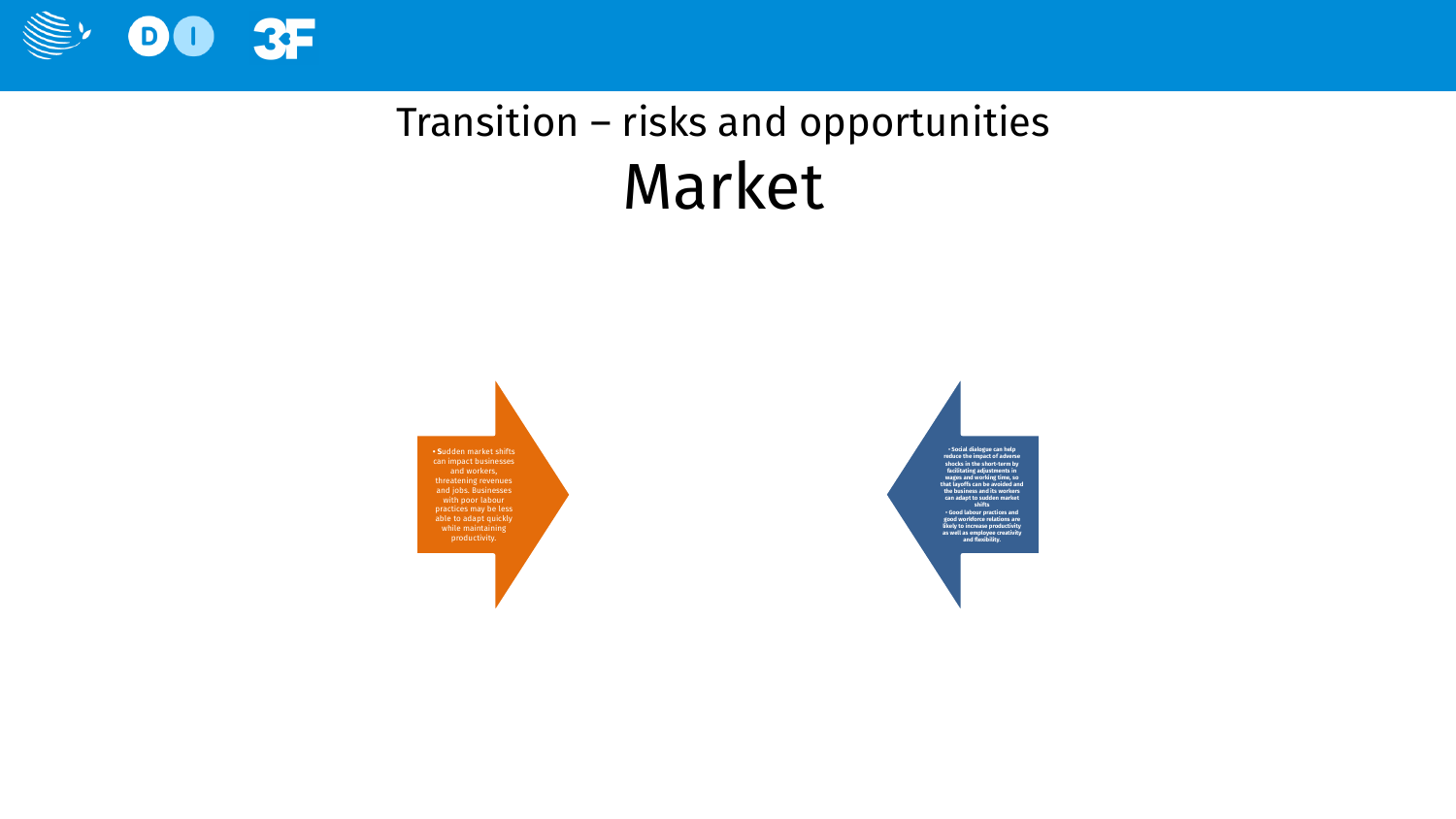

# Transition – risks and opportunities Market
• Sudden market shifts can impact businesses and workers, threatening revenues and jobs. Businesses with poor labour practices may be less able to adapt quickly while maintaining productivity.
• Social dialogue can help reduce the impact of adverse shocks in the short-term by facilitating adjustments in wages and working time, so that layoffs can be avoided and the business and its workers can adapt to sudden market shifts
• Good labour practices and good workforce relations are likely to increase productivity as well as employee creativity and flexibility.